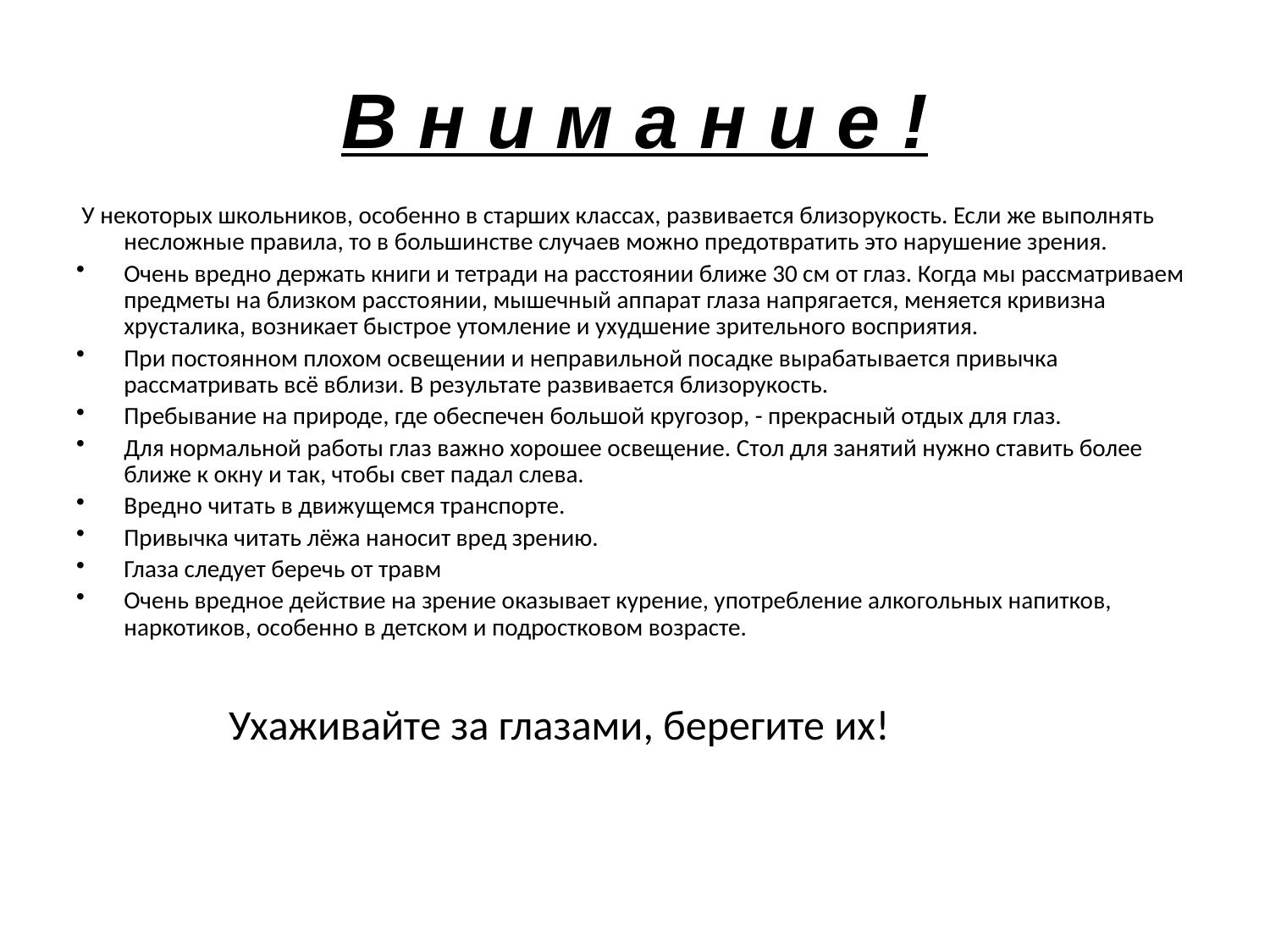

# В н и м а н и е !
 У некоторых школьников, особенно в старших классах, развивается близорукость. Если же выполнять несложные правила, то в большинстве случаев можно предотвратить это нарушение зрения.
Очень вредно держать книги и тетради на расстоянии ближе 30 см от глаз. Когда мы рассматриваем предметы на близком расстоянии, мышечный аппарат глаза напрягается, меняется кривизна хрусталика, возникает быстрое утомление и ухудшение зрительного восприятия.
При постоянном плохом освещении и неправильной посадке вырабатывается привычка рассматривать всё вблизи. В результате развивается близорукость.
Пребывание на природе, где обеспечен большой кругозор, - прекрасный отдых для глаз.
Для нормальной работы глаз важно хорошее освещение. Стол для занятий нужно ставить более ближе к окну и так, чтобы свет падал слева.
Вредно читать в движущемся транспорте.
Привычка читать лёжа наносит вред зрению.
Глаза следует беречь от травм
Очень вредное действие на зрение оказывает курение, употребление алкогольных напитков, наркотиков, особенно в детском и подростковом возрасте.

                Ухаживайте за глазами, берегите их!